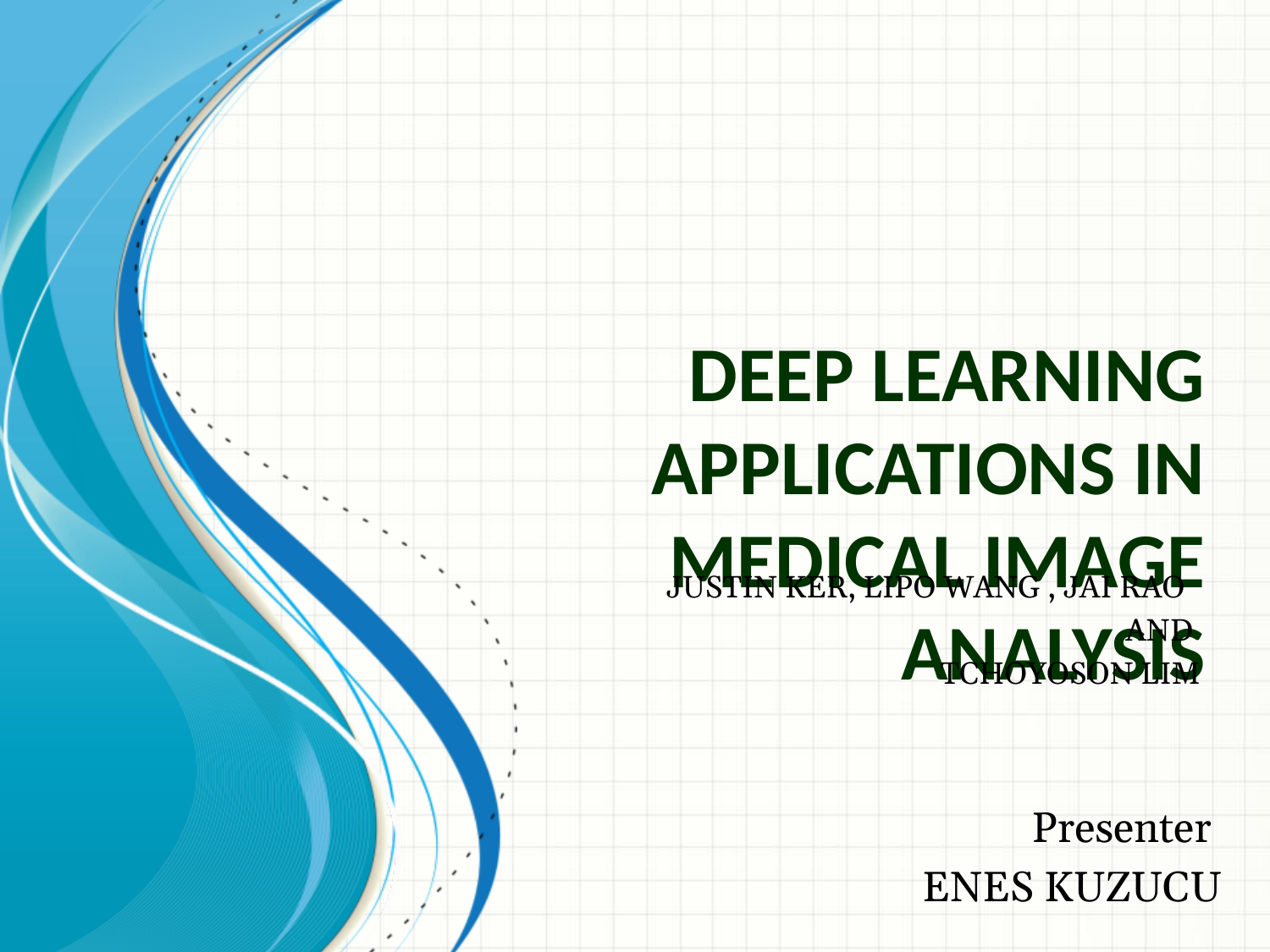

# Deep Learning Applications in Medical Image Analysis
JUSTIN KER, LIPO WANG , JAI RAO
AND
TCHOYOSON LIM
Presenter
ENES KUZUCU